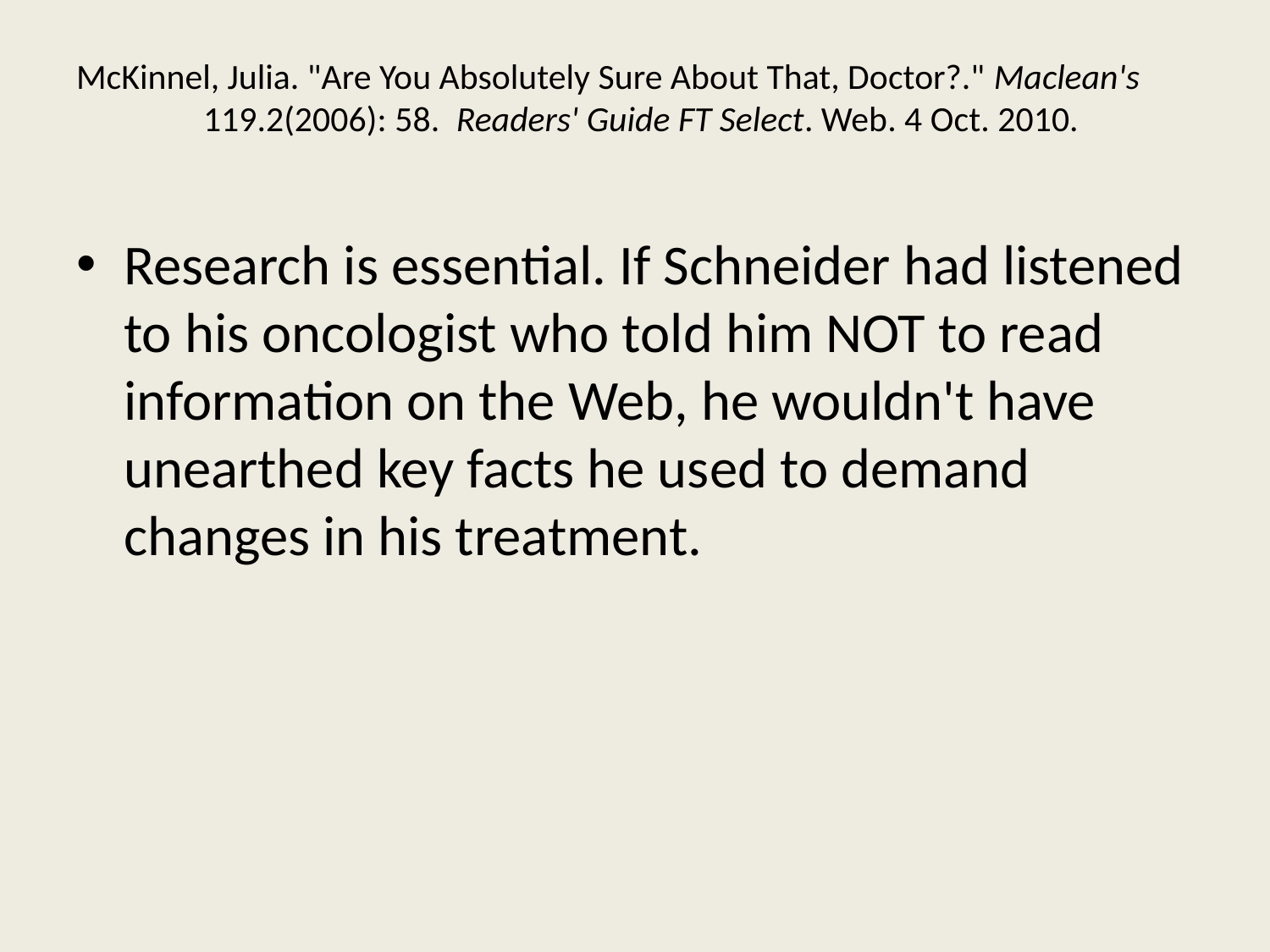

# McKinnel, Julia. "Are You Absolutely Sure About That, Doctor?." Maclean's 	119.2(2006): 58.  Readers' Guide FT Select. Web. 4 Oct. 2010.
Research is essential. If Schneider had listened to his oncologist who told him NOT to read information on the Web, he wouldn't have unearthed key facts he used to demand changes in his treatment.